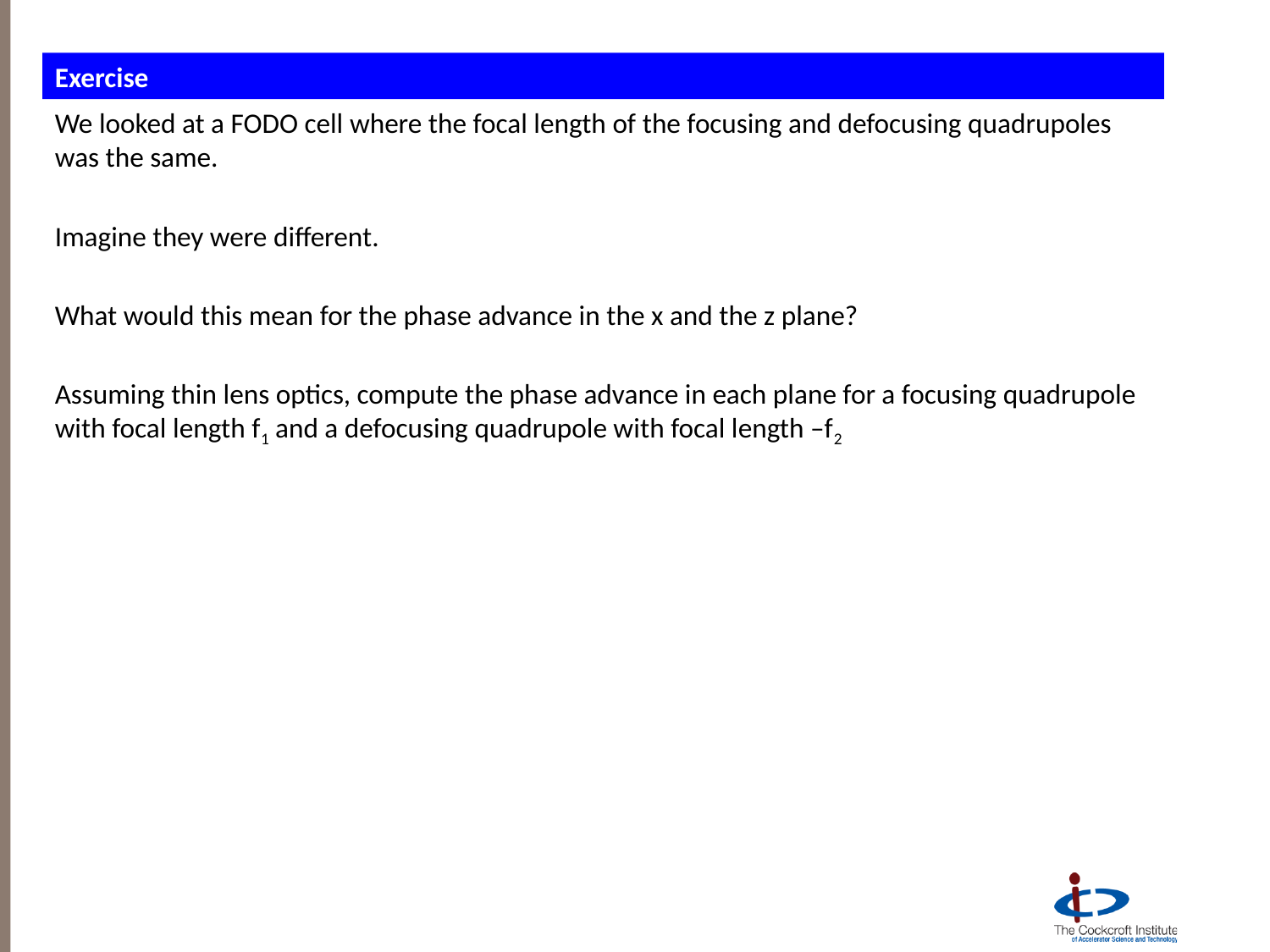

Exercise
We looked at a FODO cell where the focal length of the focusing and defocusing quadrupoles was the same.

Imagine they were different.

What would this mean for the phase advance in the x and the z plane?

Assuming thin lens optics, compute the phase advance in each plane for a focusing quadrupole with focal length f1 and a defocusing quadrupole with focal length –f2